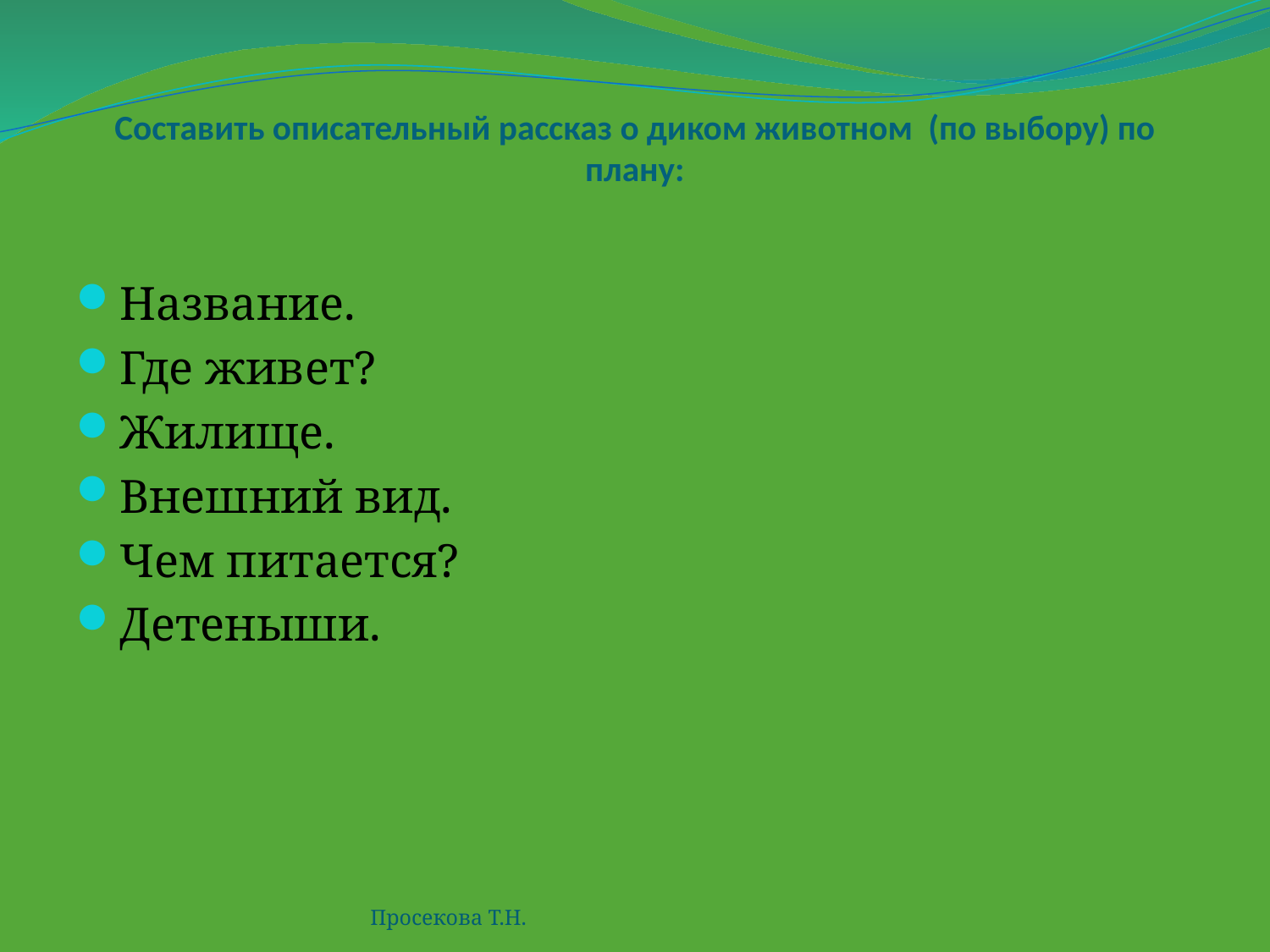

# Составить описательный рассказ о диком животном  (по выбору) по плану:
Название.
Где живет?
Жилище.
Внешний вид.
Чем питается?
Детеныши.

Просекова Т.Н.